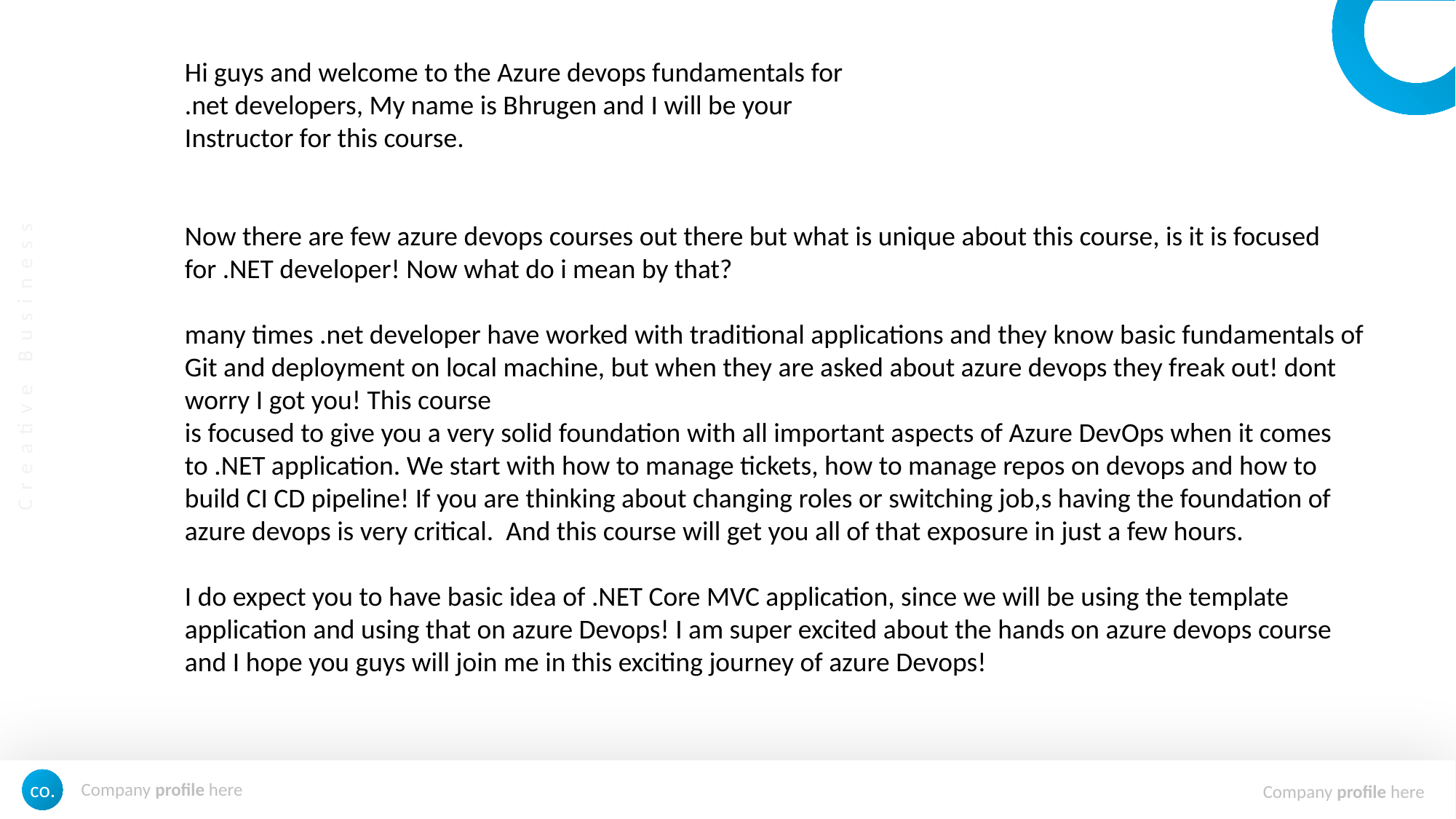

Hi guys and welcome to the Azure devops fundamentals for
.net developers, My name is Bhrugen and I will be your
Instructor for this course.

Now there are few azure devops courses out there but what is unique about this course, is it is focused for .NET developer! Now what do i mean by that?

many times .net developer have worked with traditional applications and they know basic fundamentals of Git and deployment on local machine, but when they are asked about azure devops they freak out! dont worry I got you! This course
is focused to give you a very solid foundation with all important aspects of Azure DevOps when it comes to .NET application. We start with how to manage tickets, how to manage repos on devops and how to build CI CD pipeline! If you are thinking about changing roles or switching job,s having the foundation of azure devops is very critical.  And this course will get you all of that exposure in just a few hours.

I do expect you to have basic idea of .NET Core MVC application, since we will be using the template application and using that on azure Devops! I am super excited about the hands on azure devops course and I hope you guys will join me in this exciting journey of azure Devops!